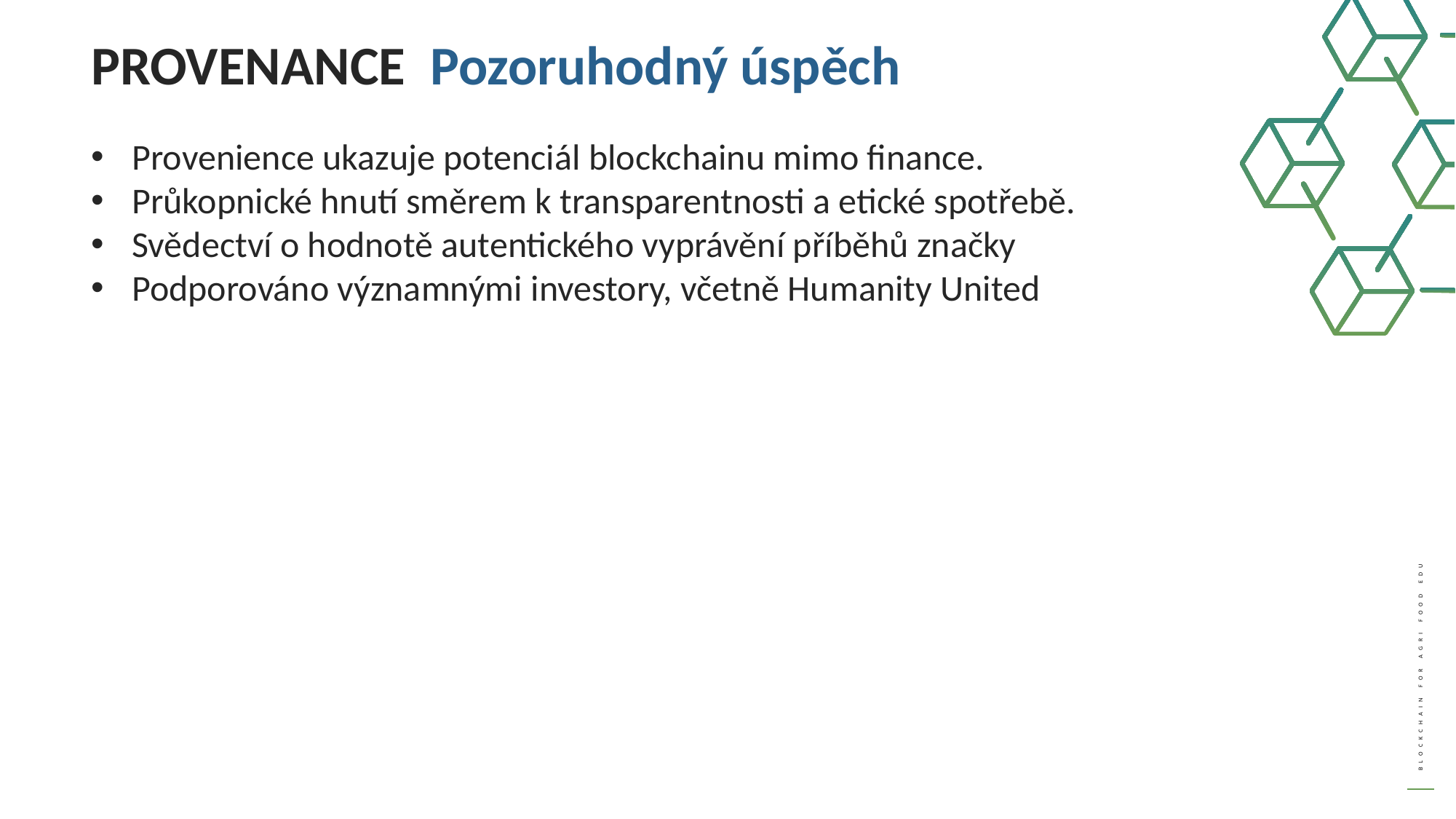

PROVENANCE  Pozoruhodný úspěch

Provenience ukazuje potenciál blockchainu mimo finance.
Průkopnické hnutí směrem k transparentnosti a etické spotřebě.
Svědectví o hodnotě autentického vyprávění příběhů značky
Podporováno významnými investory, včetně Humanity United